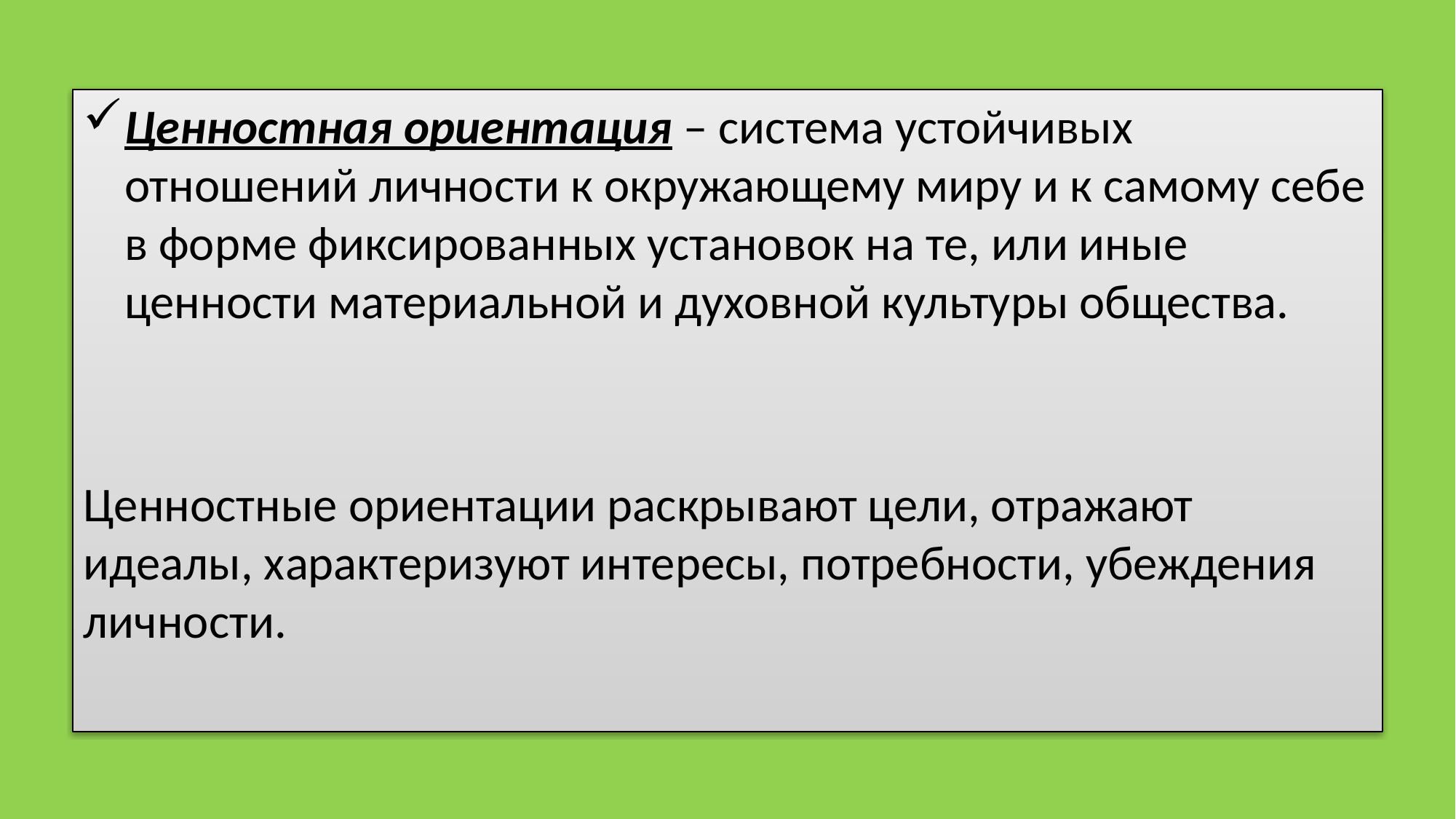

Ценностная ориентация – система устойчивых отношений личности к окружающему миру и к самому себе в форме фиксированных установок на те, или иные ценности материальной и духовной культуры общества.

Ценностные ориентации раскрывают цели, отражают идеалы, характеризуют интересы, потребности, убеждения личности.